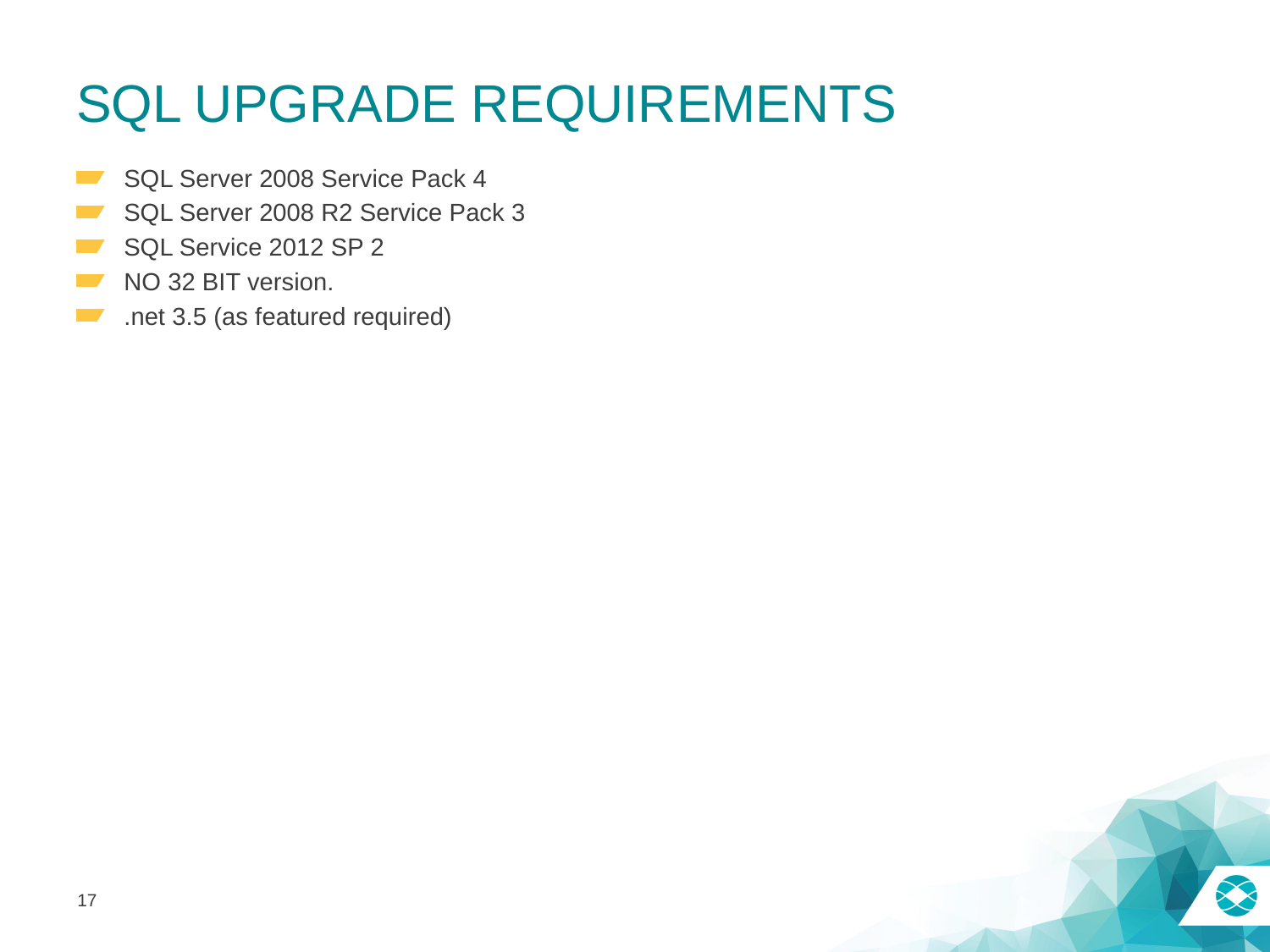

# SQL Upgrade requirements
SQL Server 2008 Service Pack 4
SQL Server 2008 R2 Service Pack 3
SQL Service 2012 SP 2
NO 32 BIT version.
.net 3.5 (as featured required)

17